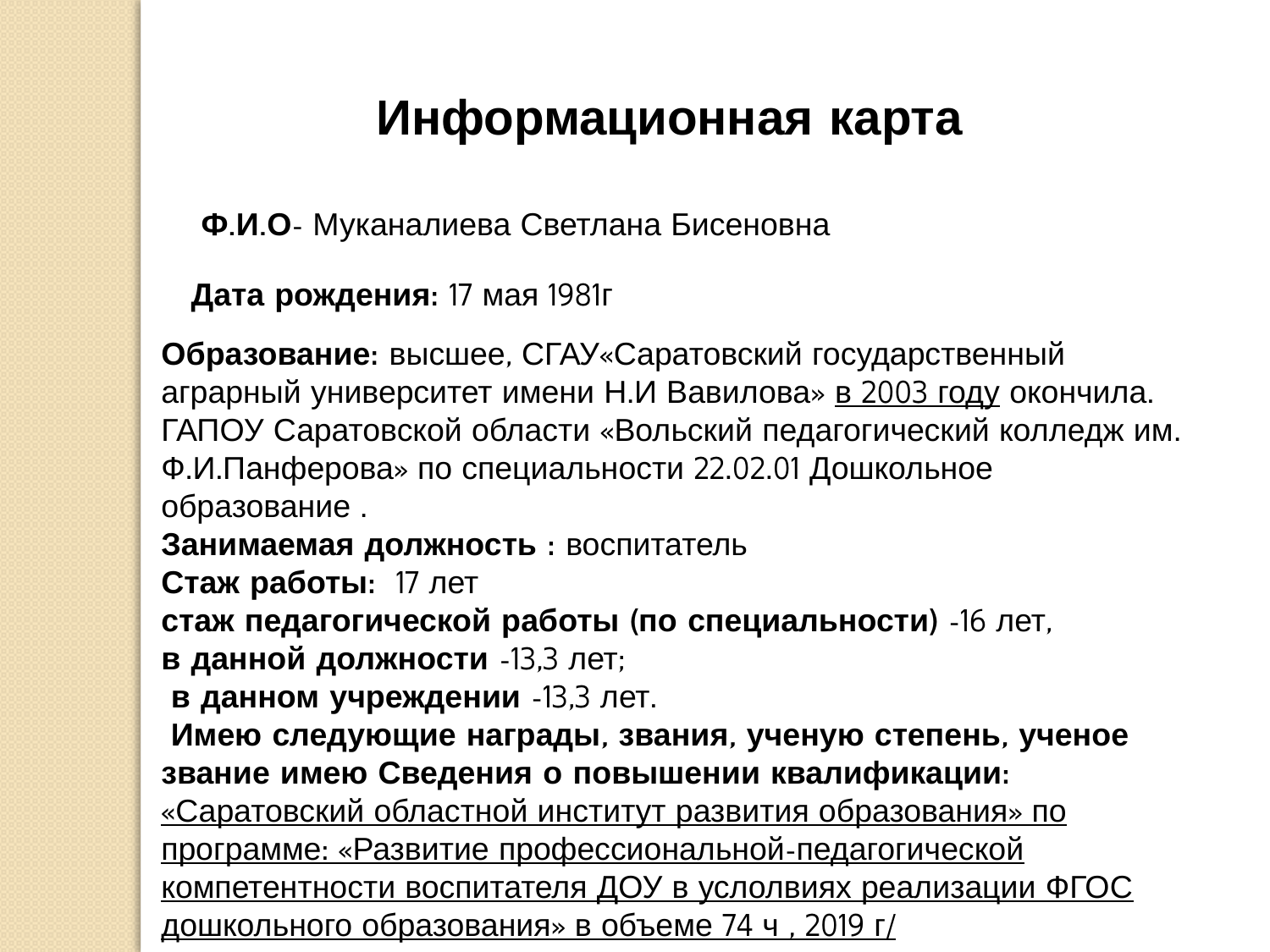

Информационная карта

Ф.И.О- Муканалиева Светлана Бисеновна

Дата рождения: 17 мая 1981г

Образование: высшее, СГАУ«Саратовский государственный аграрный университет имени Н.И Вавилова» в 2003 году окончила. ГАПОУ Саратовской области «Вольский педагогический колледж им. Ф.И.Панферова» по специальности 22.02.01 Дошкольное образование .
Занимаемая должность : воспитатель
Стаж работы:  17 лет
стаж педагогической работы (по специальности) -16 лет,
в данной должности -13,3 лет;
 в данном учреждении -13,3 лет.
 Имею следующие награды, звания, ученую степень, ученое звание имею Сведения о повышении квалификации: «Саратовский областной институт развития образования» по программе: «Развитие профессиональной-педагогической компетентности воспитателя ДОУ в услолвиях реализации ФГОС дошкольного образования» в объеме 74 ч , 2019 г/